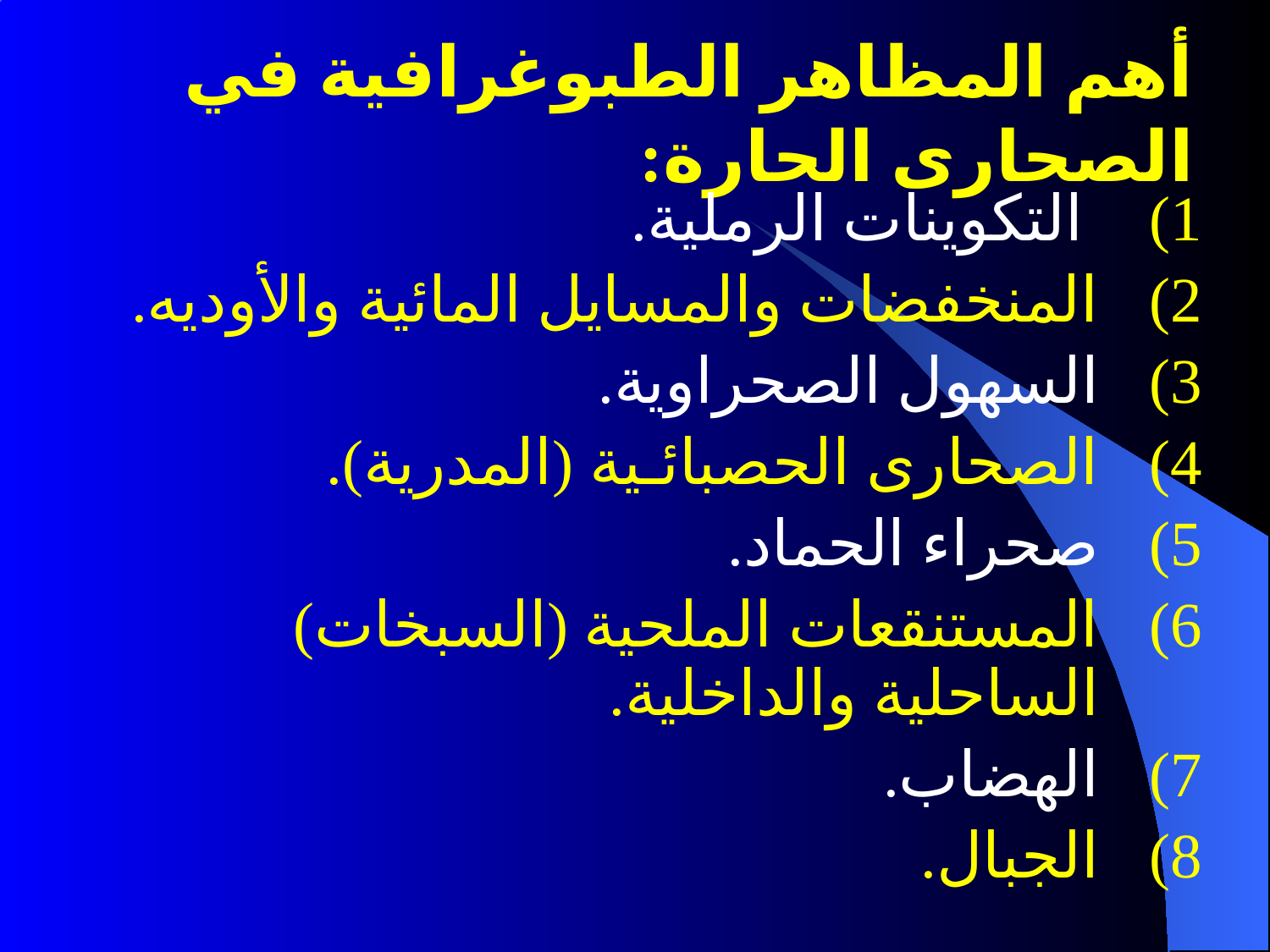

# أهم المظاهر الطبوغرافية في الصحارى الحارة:
 التكوينات الرملية.
المنخفضات والمسايل المائية والأوديه.
السهول الصحراوية.
الصحارى الحصبائـية (المدرية).
صحراء الحماد.
المستنقعات الملحية (السبخات) الساحلية والداخلية.
الهضاب.
الجبال.